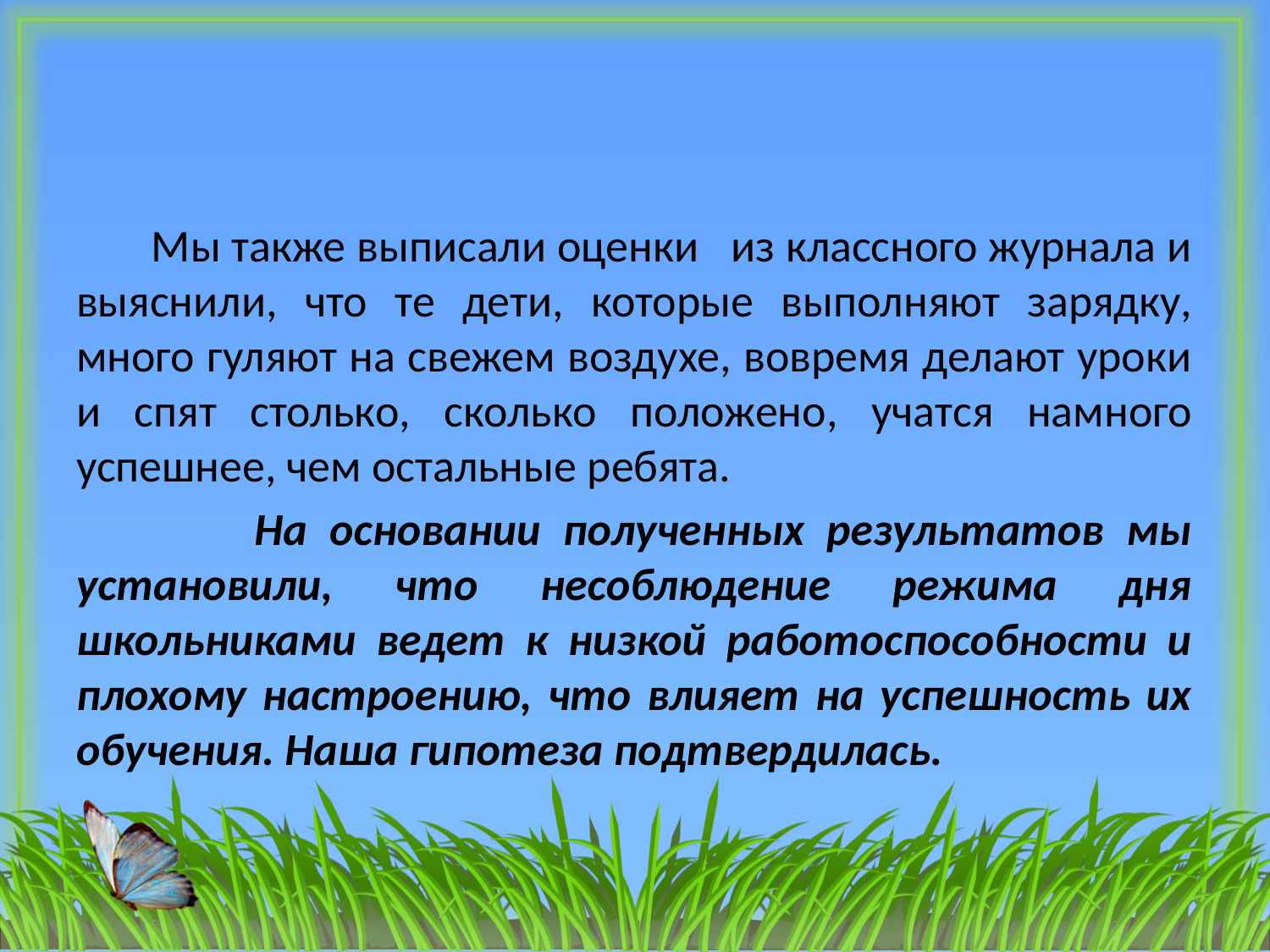

Мы также выписали оценки   из классного журнала и выяснили, что те дети, которые выполняют зарядку, много гуляют на свежем воздухе, вовремя делают уроки и спят столько, сколько положено, учатся намного успешнее, чем остальные ребята.
        На основании полученных результатов мы установили, что несоблюдение режима дня школьниками ведет к низкой работоспособности и плохому настроению, что влияет на успешность их обучения. Наша гипотеза подтвердилась.